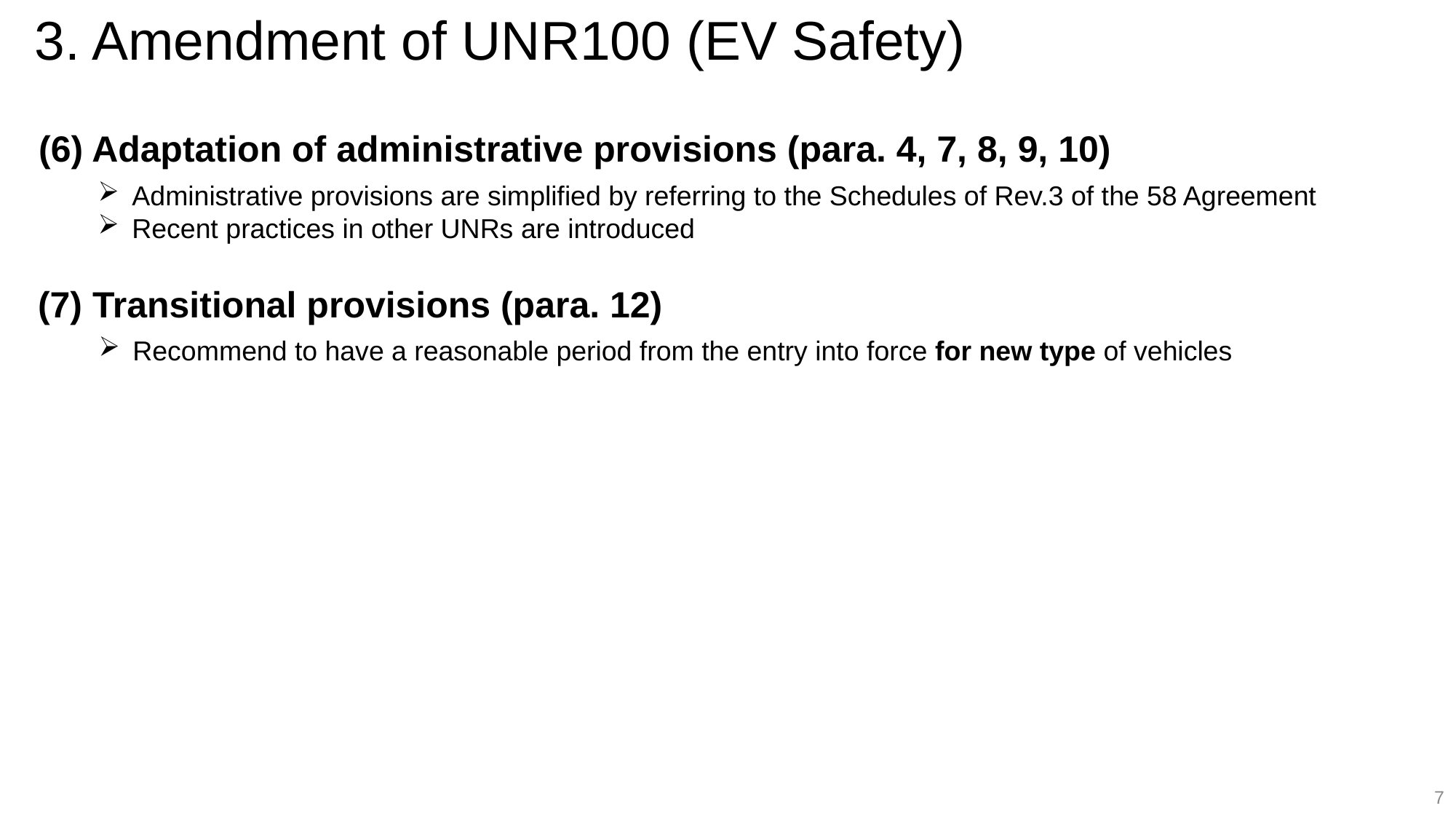

# 3. Amendment of UNR100 (EV Safety)
(6) Adaptation of administrative provisions (para. 4, 7, 8, 9, 10)
Administrative provisions are simplified by referring to the Schedules of Rev.3 of the 58 Agreement
Recent practices in other UNRs are introduced
(7) Transitional provisions (para. 12)
Recommend to have a reasonable period from the entry into force for new type of vehicles
7